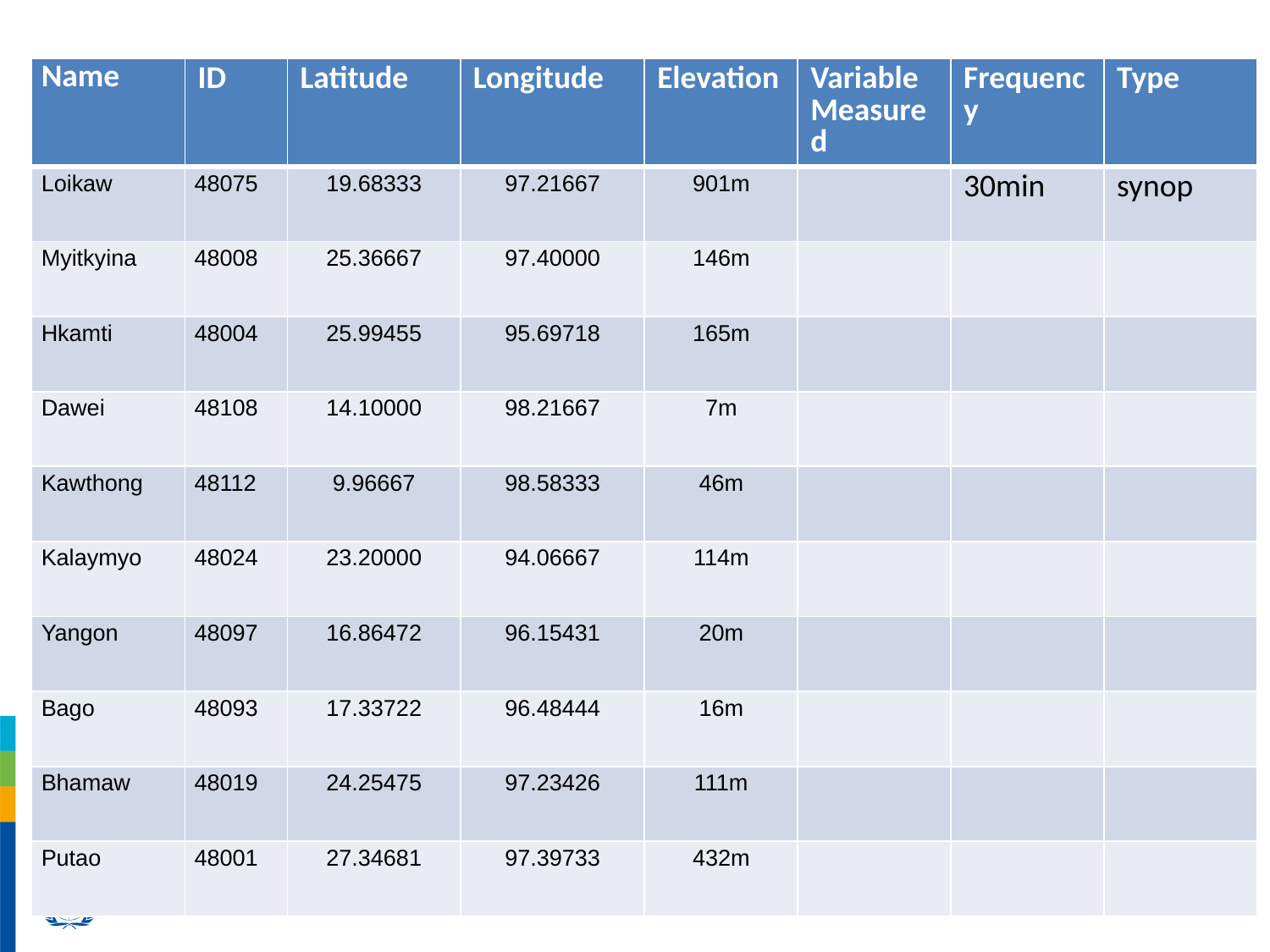

| Name | ID | Latitude | Longitude | Elevation | Variable Measured | Frequency | Type |
| --- | --- | --- | --- | --- | --- | --- | --- |
| Loikaw | 48075 | 19.68333 | 97.21667 | 901m |  | 30min | synop |
| Myitkyina | 48008 | 25.36667 | 97.40000 | 146m |  |  |  |
| Hkamti | 48004 | 25.99455 | 95.69718 | 165m |  |  |  |
| Dawei | 48108 | 14.10000 | 98.21667 | 7m |  |  |  |
| Kawthong | 48112 | 9.96667 | 98.58333 | 46m |  |  |  |
| Kalaymyo | 48024 | 23.20000 | 94.06667 | 114m |  |  |  |
| Yangon | 48097 | 16.86472 | 96.15431 | 20m |  |  |  |
| Bago | 48093 | 17.33722 | 96.48444 | 16m |  |  |  |
| Bhamaw | 48019 | 24.25475 | 97.23426 | 111m |  |  |  |
| Putao | 48001 | 27.34681 | 97.39733 | 432m |  |  |  |